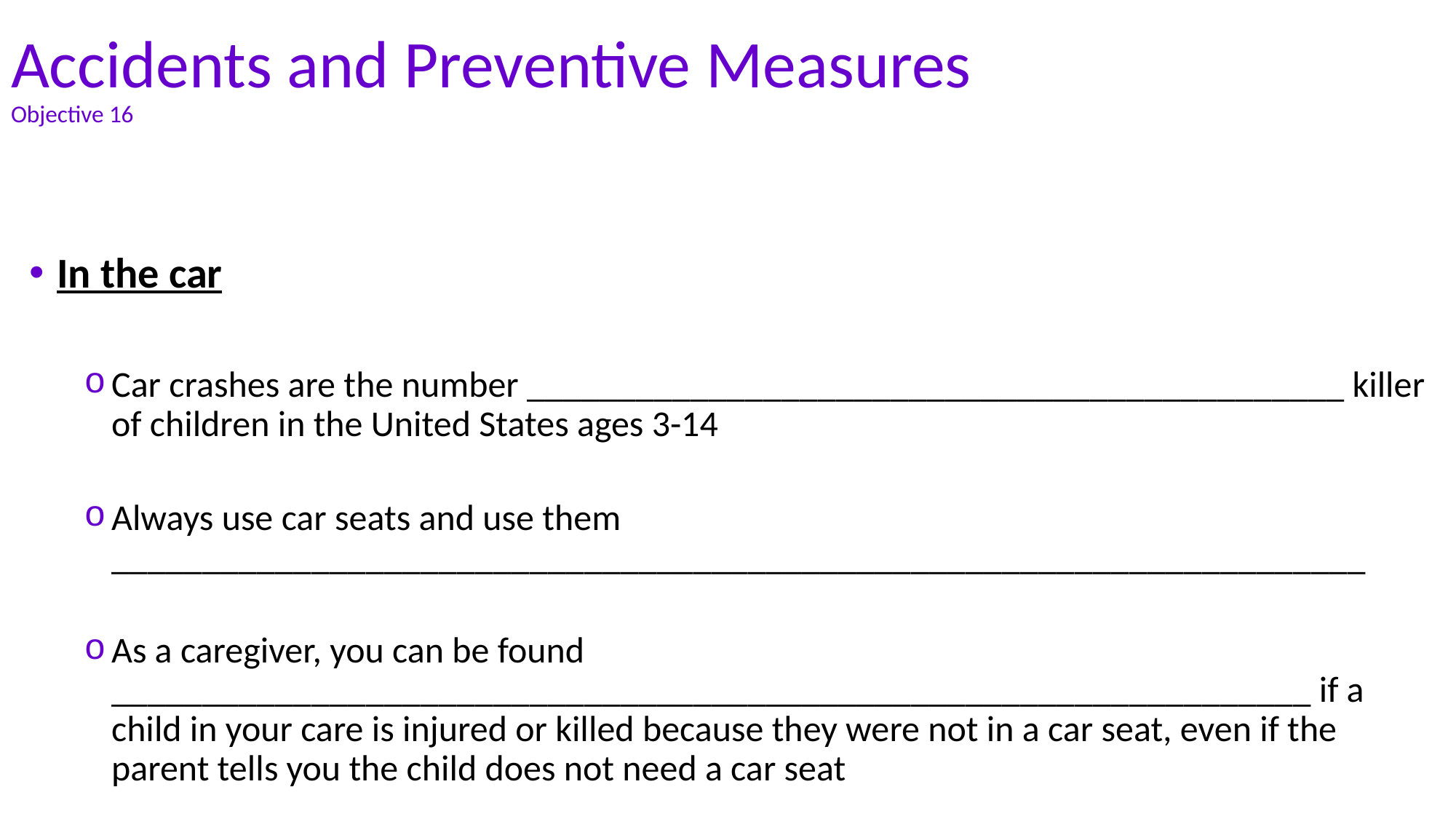

# Accidents and Preventive Measures Objective 16
In the car

Car crashes are the number _____________________________________________ killer of children in the United States ages 3-14

Always use car seats and use them _____________________________________________________________________

As a caregiver, you can be found __________________________________________________________________ if a child in your care is injured or killed because they were not in a car seat, even if the parent tells you the child does not need a car seat